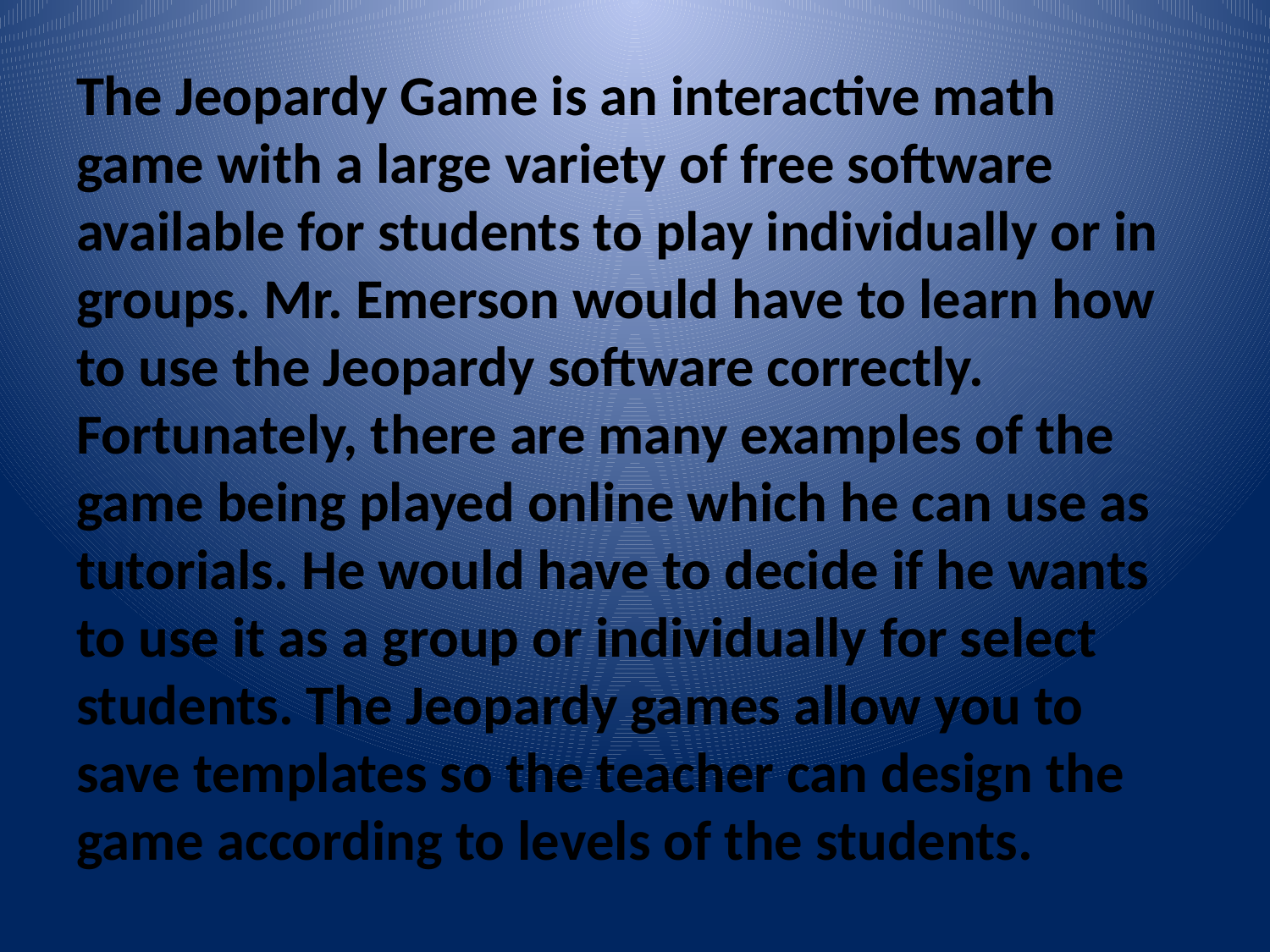

The Jeopardy Game is an interactive math game with a large variety of free software available for students to play individually or in groups. Mr. Emerson would have to learn how to use the Jeopardy software correctly. Fortunately, there are many examples of the game being played online which he can use as tutorials. He would have to decide if he wants to use it as a group or individually for select students. The Jeopardy games allow you to save templates so the teacher can design the game according to levels of the students.